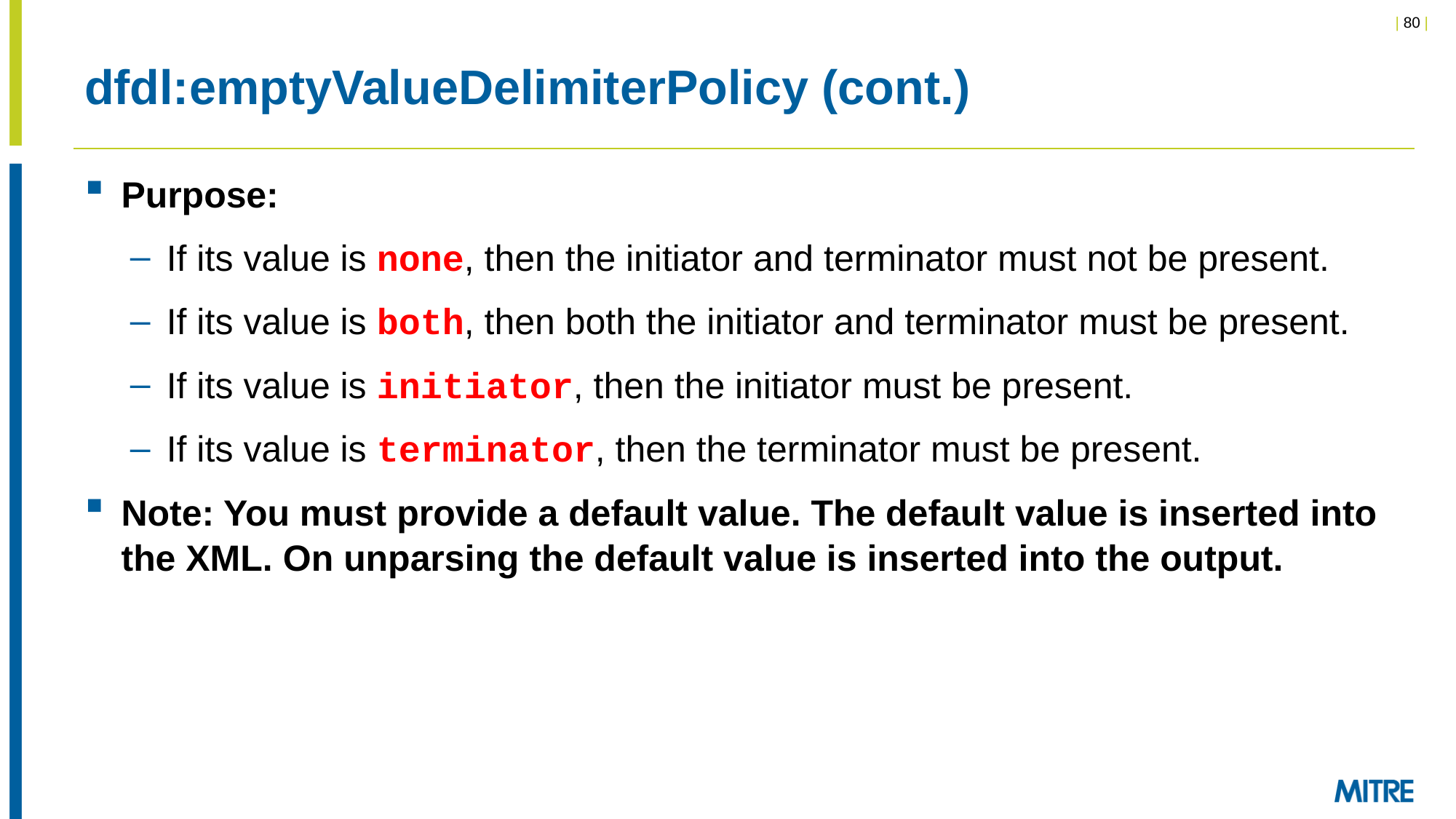

# dfdl:emptyValueDelimiterPolicy (cont.)
Purpose:
If its value is none, then the initiator and terminator must not be present.
If its value is both, then both the initiator and terminator must be present.
If its value is initiator, then the initiator must be present.
If its value is terminator, then the terminator must be present.
Note: You must provide a default value. The default value is inserted into the XML. On unparsing the default value is inserted into the output.